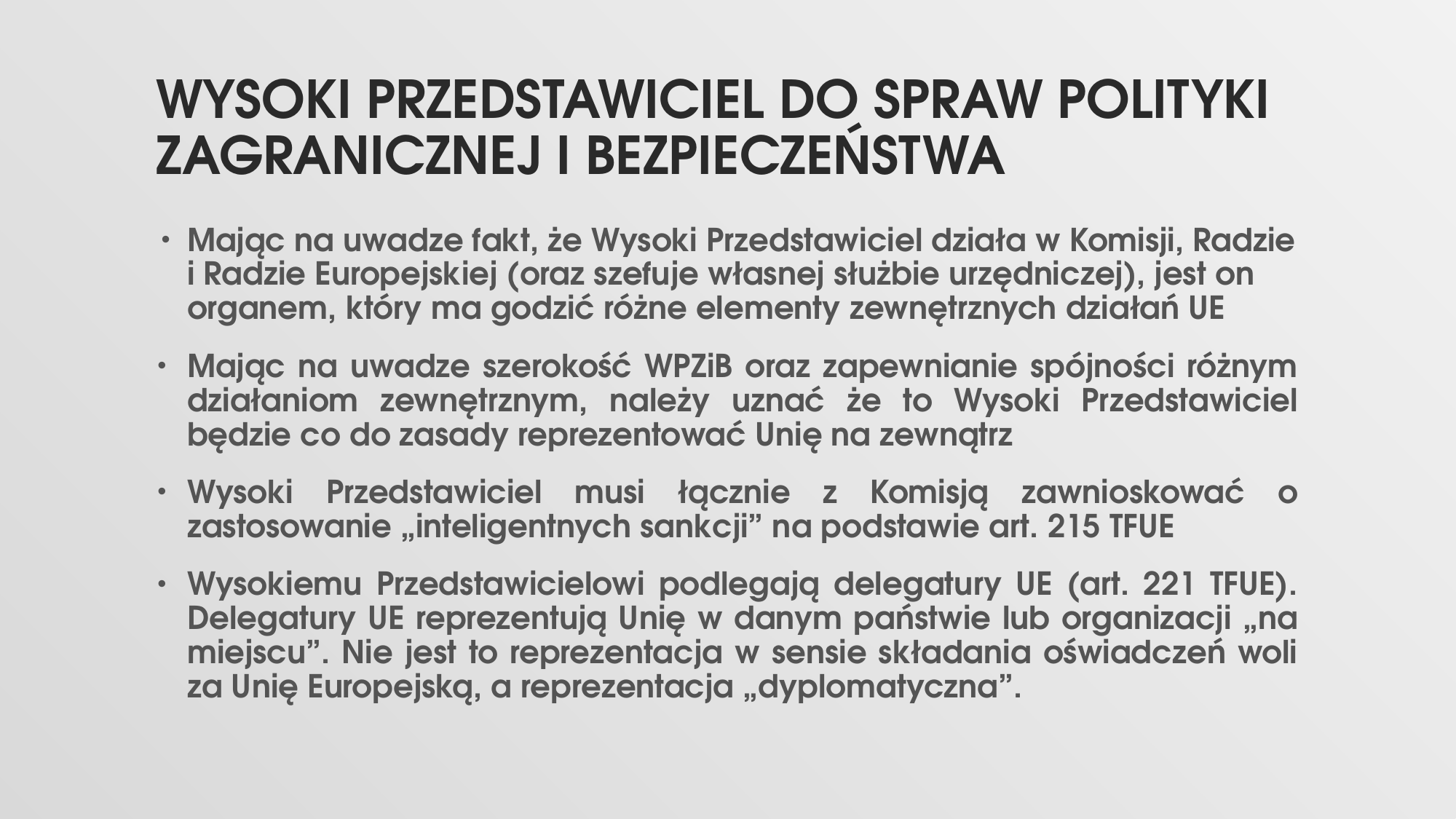

# Wysoki przedstawiciel do spraw polityki zagranicznej i bezpieczeństwa
Mając na uwadze fakt, że Wysoki Przedstawiciel działa w Komisji, Radzie i Radzie Europejskiej (oraz szefuje własnej służbie urzędniczej), jest on organem, który ma godzić różne elementy zewnętrznych działań UE
Mając na uwadze szerokość WPZiB oraz zapewnianie spójności różnym działaniom zewnętrznym, należy uznać że to Wysoki Przedstawiciel będzie co do zasady reprezentować Unię na zewnątrz
Wysoki Przedstawiciel musi łącznie z Komisją zawnioskować o zastosowanie „inteligentnych sankcji” na podstawie art. 215 TFUE
Wysokiemu Przedstawicielowi podlegają delegatury UE (art. 221 TFUE). Delegatury UE reprezentują Unię w danym państwie lub organizacji „na miejscu”. Nie jest to reprezentacja w sensie składania oświadczeń woli za Unię Europejską, a reprezentacja „dyplomatyczna”.